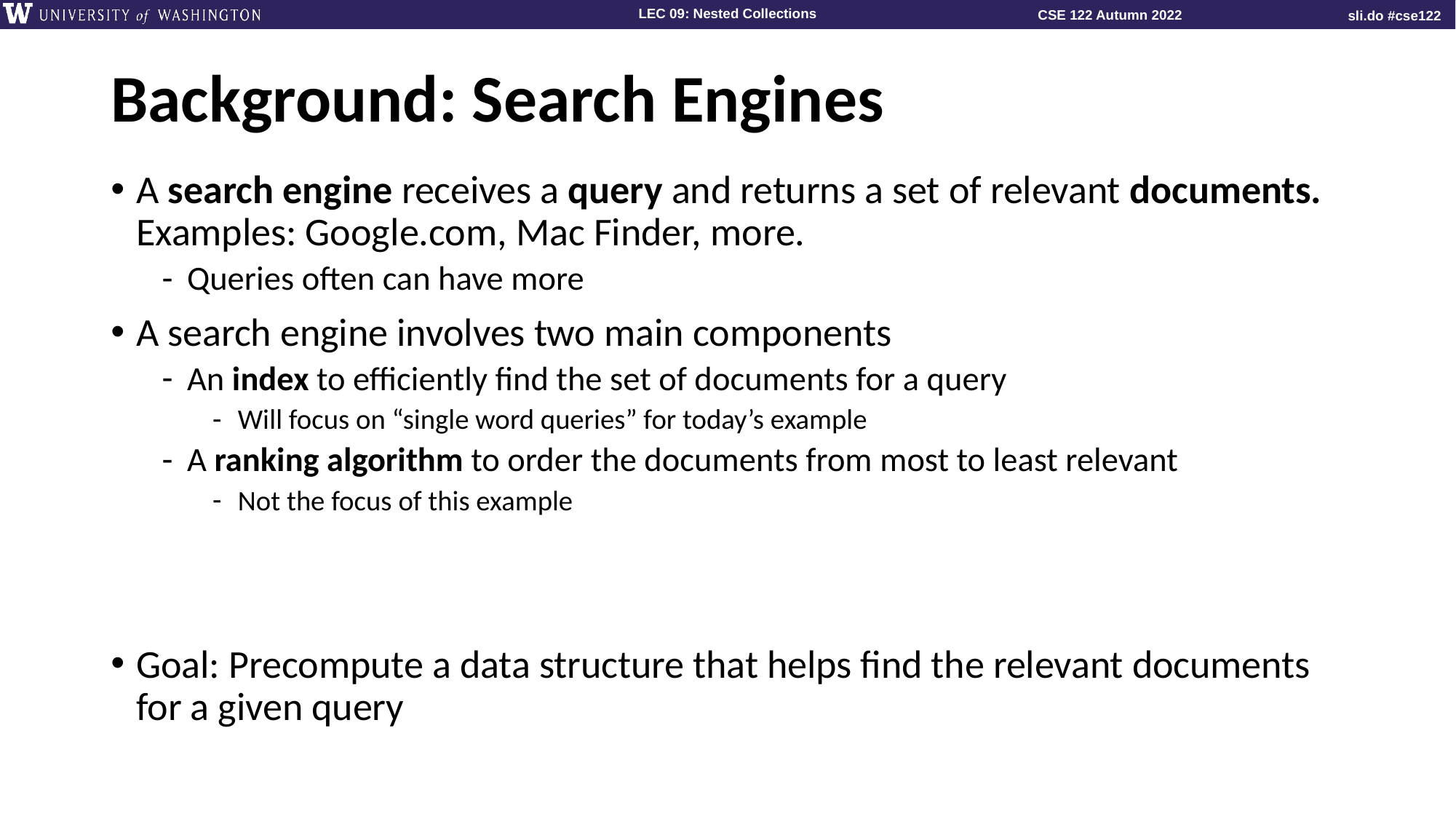

# Background: Search Engines
A search engine receives a query and returns a set of relevant documents. Examples: Google.com, Mac Finder, more.
Queries often can have more
A search engine involves two main components
An index to efficiently find the set of documents for a query
Will focus on “single word queries” for today’s example
A ranking algorithm to order the documents from most to least relevant
Not the focus of this example

Goal: Precompute a data structure that helps find the relevant documents for a given query